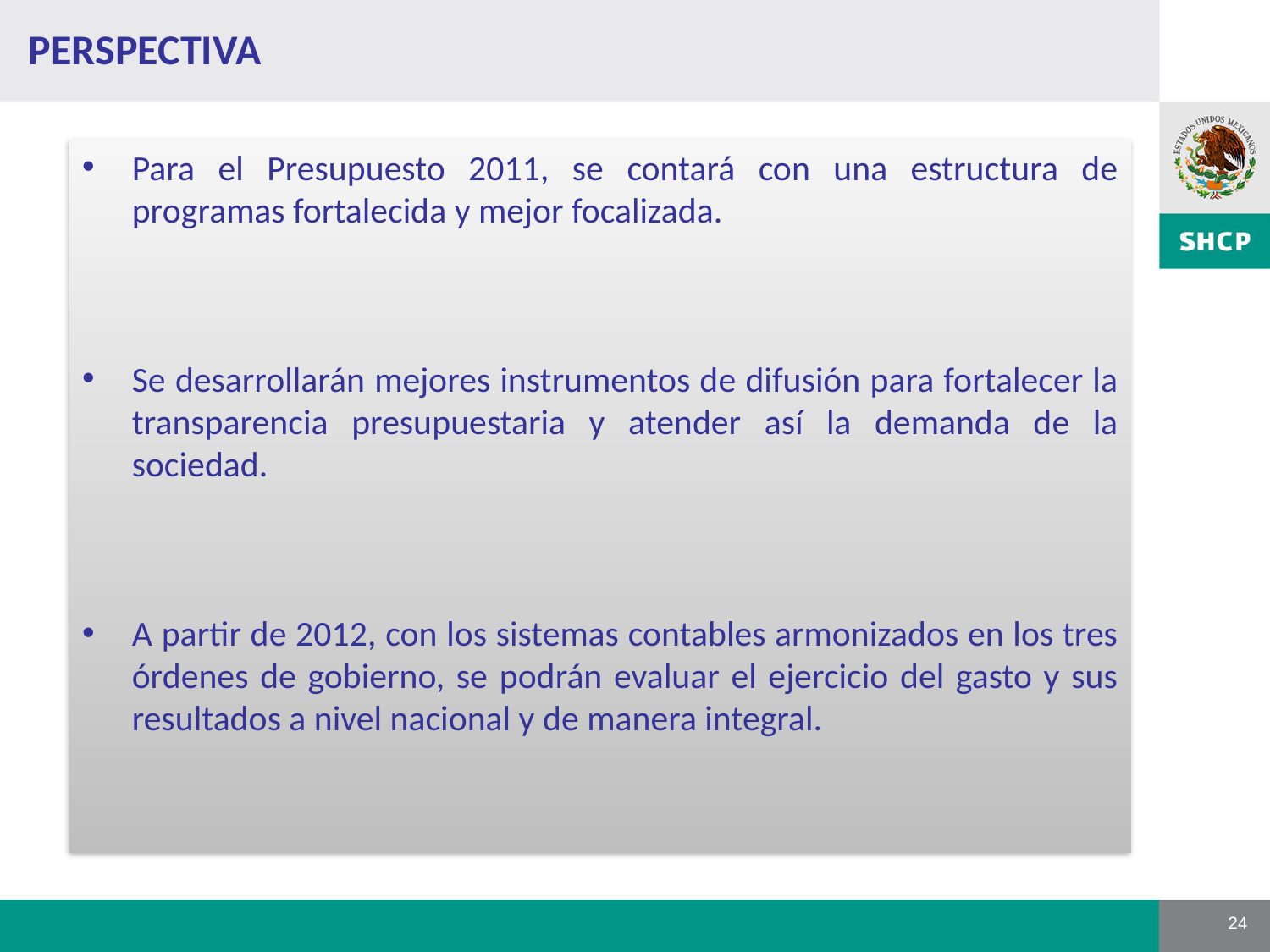

# Perspectiva
Para el Presupuesto 2011, se contará con una estructura de programas fortalecida y mejor focalizada.

Se desarrollarán mejores instrumentos de difusión para fortalecer la transparencia presupuestaria y atender así la demanda de la sociedad.

A partir de 2012, con los sistemas contables armonizados en los tres órdenes de gobierno, se podrán evaluar el ejercicio del gasto y sus resultados a nivel nacional y de manera integral.